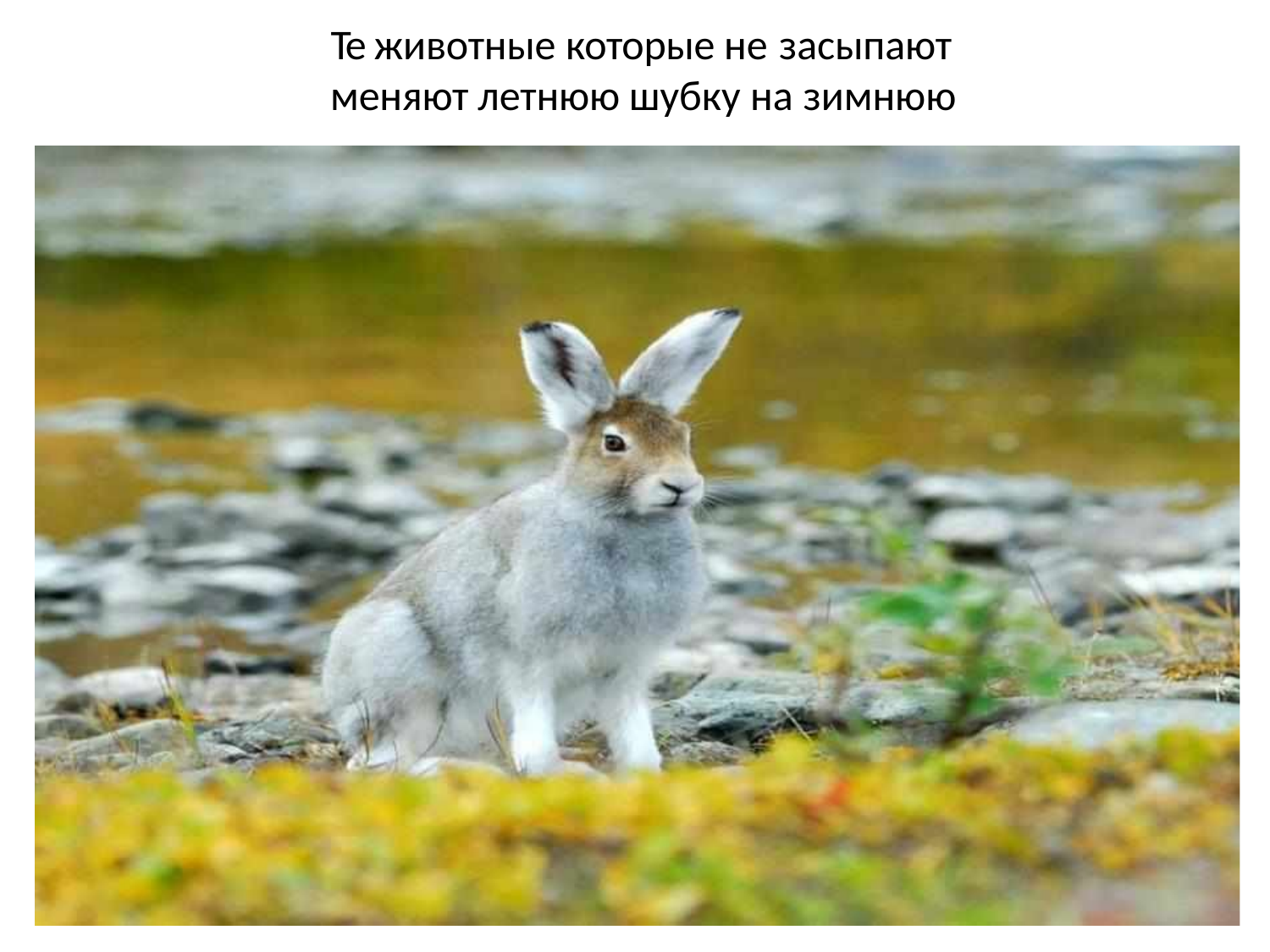

# Те животные которые не засыпают
меняют летнюю шубку на зимнюю